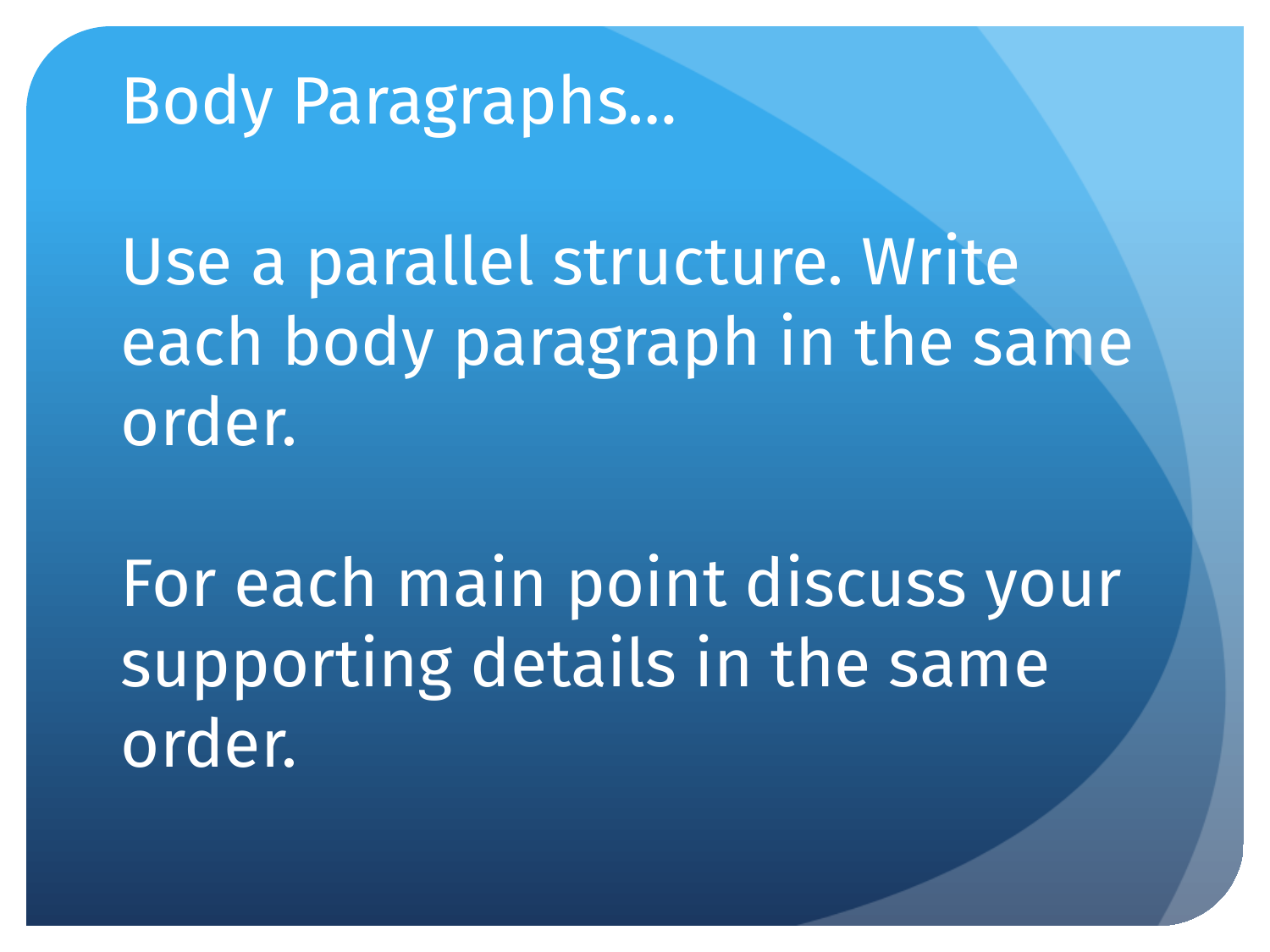

# Body Paragraphs… Use a parallel structure. Write each body paragraph in the same order. For each main point discuss your supporting details in the same order.